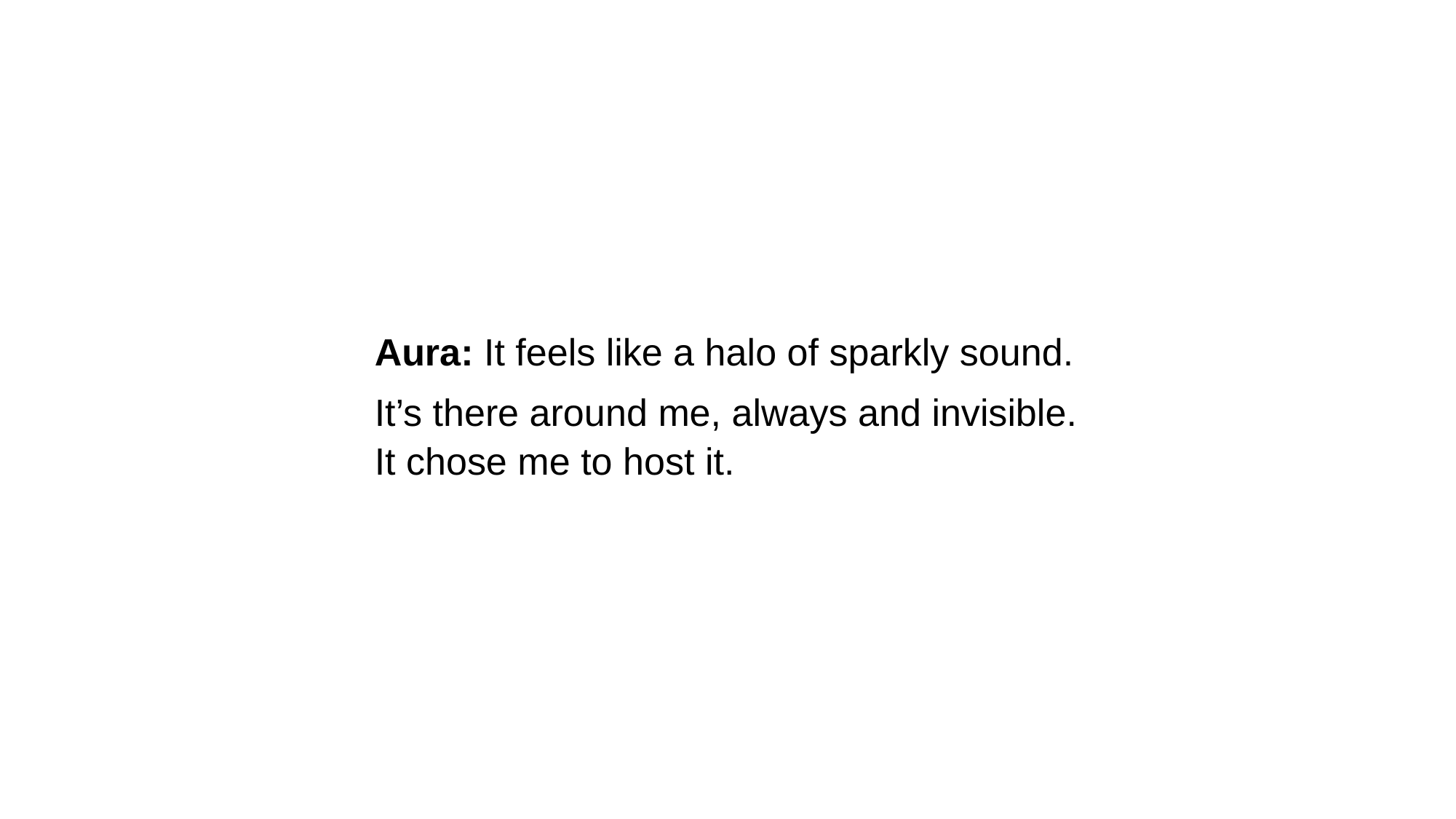

Aura: It feels like a halo of sparkly sound.
It’s there around me, always and invisible. It chose me to host it.